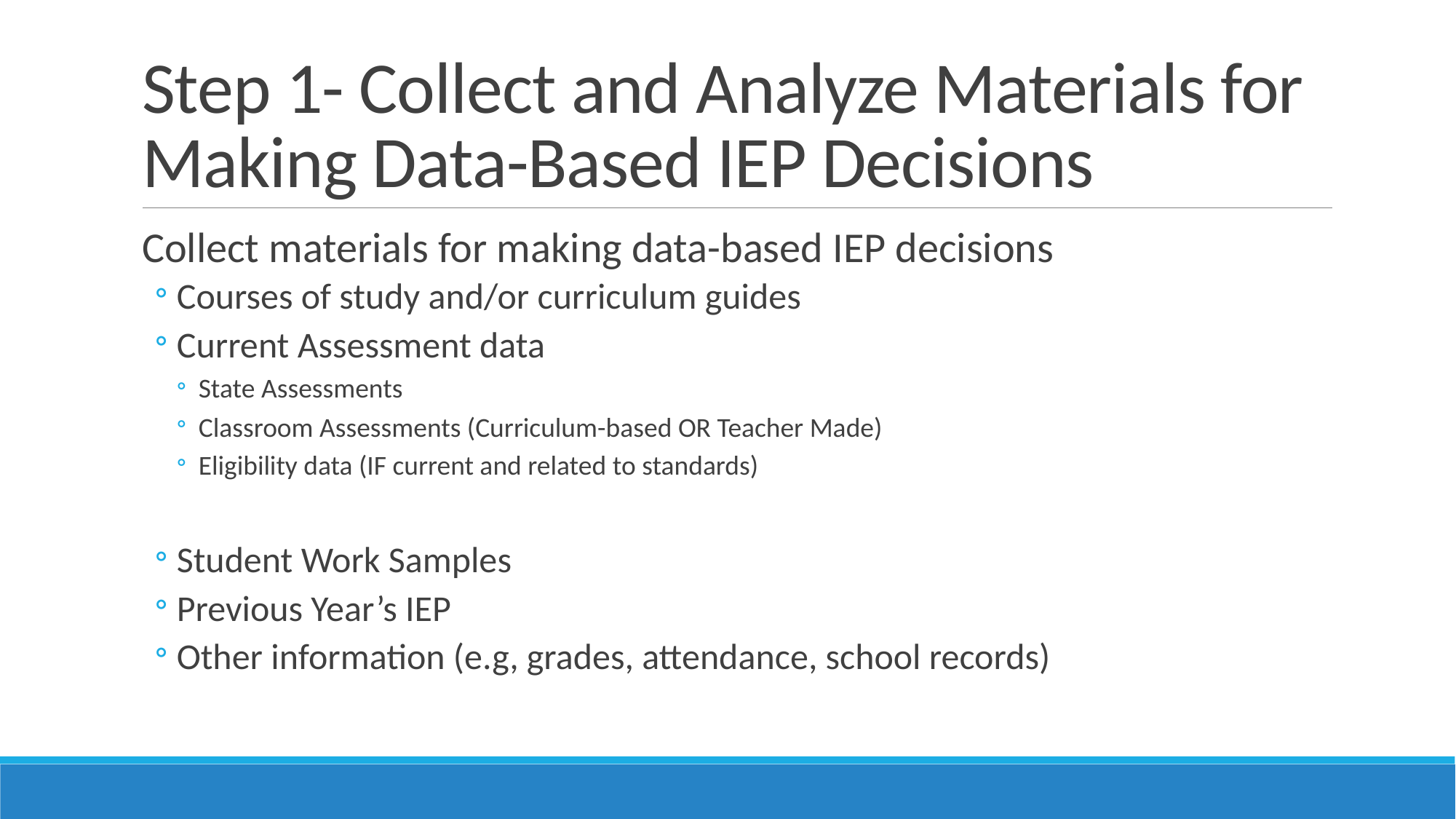

# Step 1- Collect and Analyze Materials for Making Data-Based IEP Decisions
Collect materials for making data-based IEP decisions
Courses of study and/or curriculum guides
Current Assessment data
State Assessments
Classroom Assessments (Curriculum-based OR Teacher Made)
Eligibility data (IF current and related to standards)

Student Work Samples
Previous Year’s IEP
Other information (e.g, grades, attendance, school records)